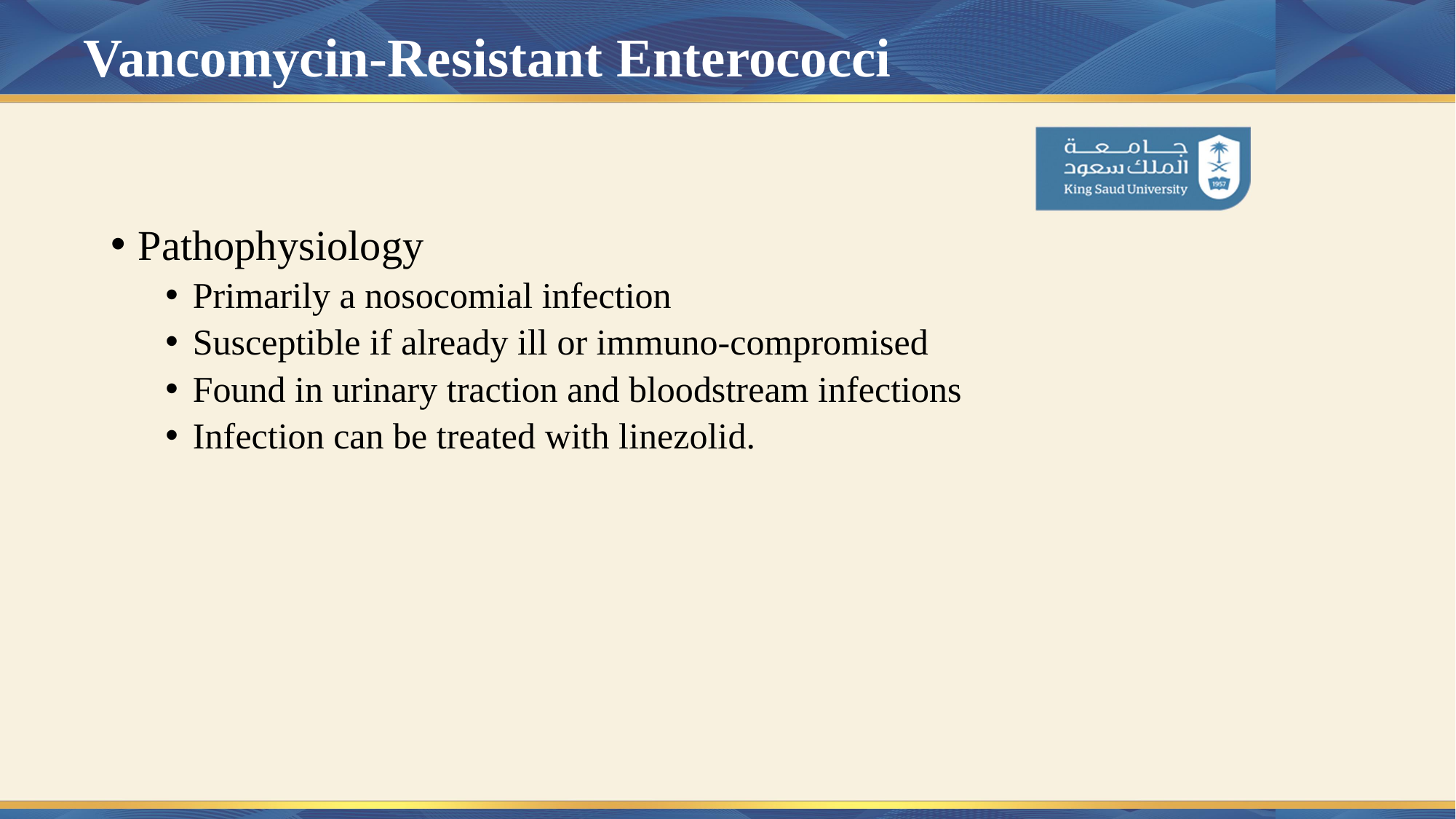

# Vancomycin-Resistant Enterococci
Pathophysiology
Primarily a nosocomial infection
Susceptible if already ill or immuno-compromised
Found in urinary traction and bloodstream infections
Infection can be treated with linezolid.